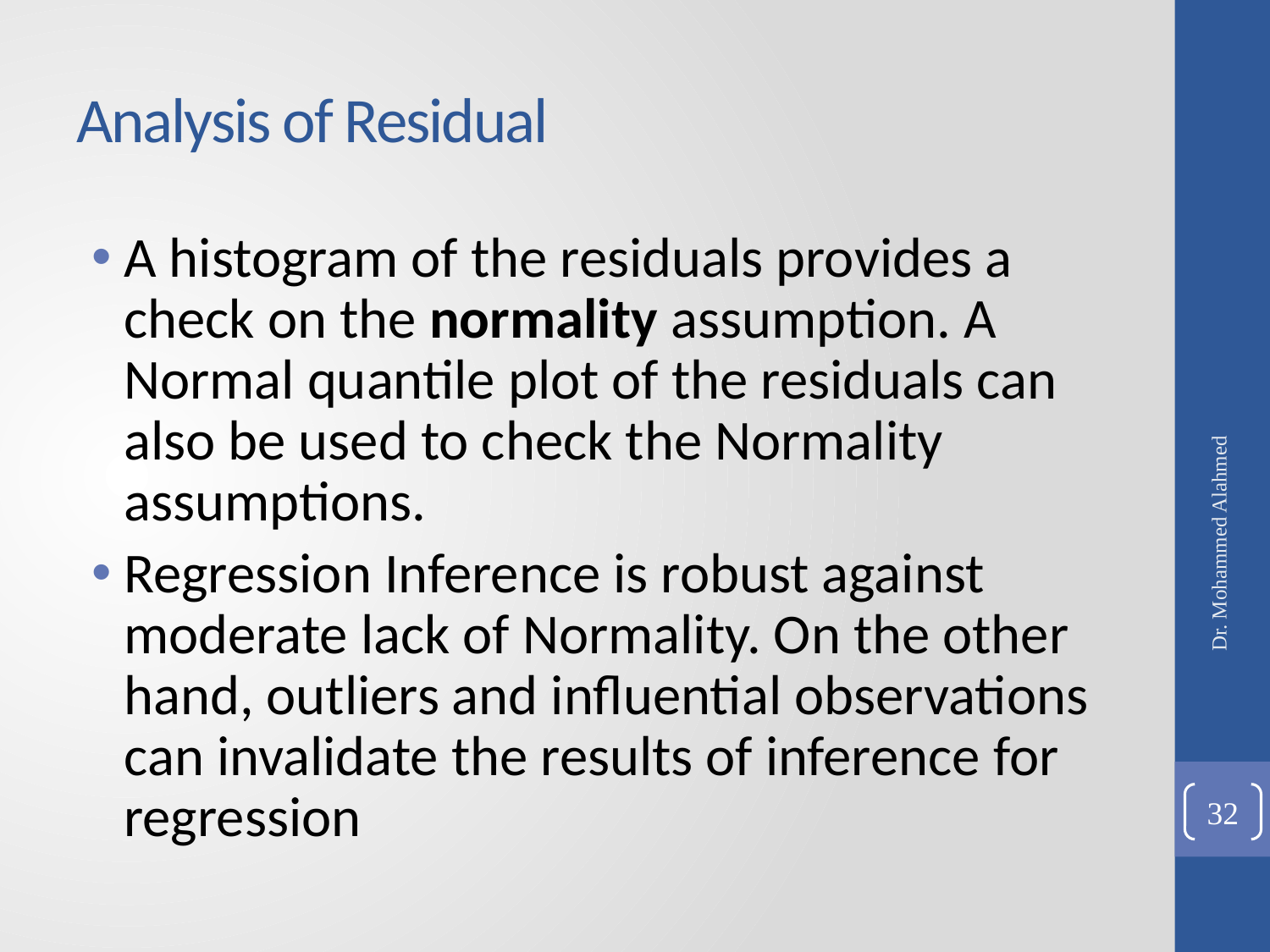

# Analysis of Residual
A histogram of the residuals provides a check on the normality assumption. A Normal quantile plot of the residuals can also be used to check the Normality assumptions.
Regression Inference is robust against moderate lack of Normality. On the other hand, outliers and influential observations can invalidate the results of inference for regression
Dr. Mohammed Alahmed
32